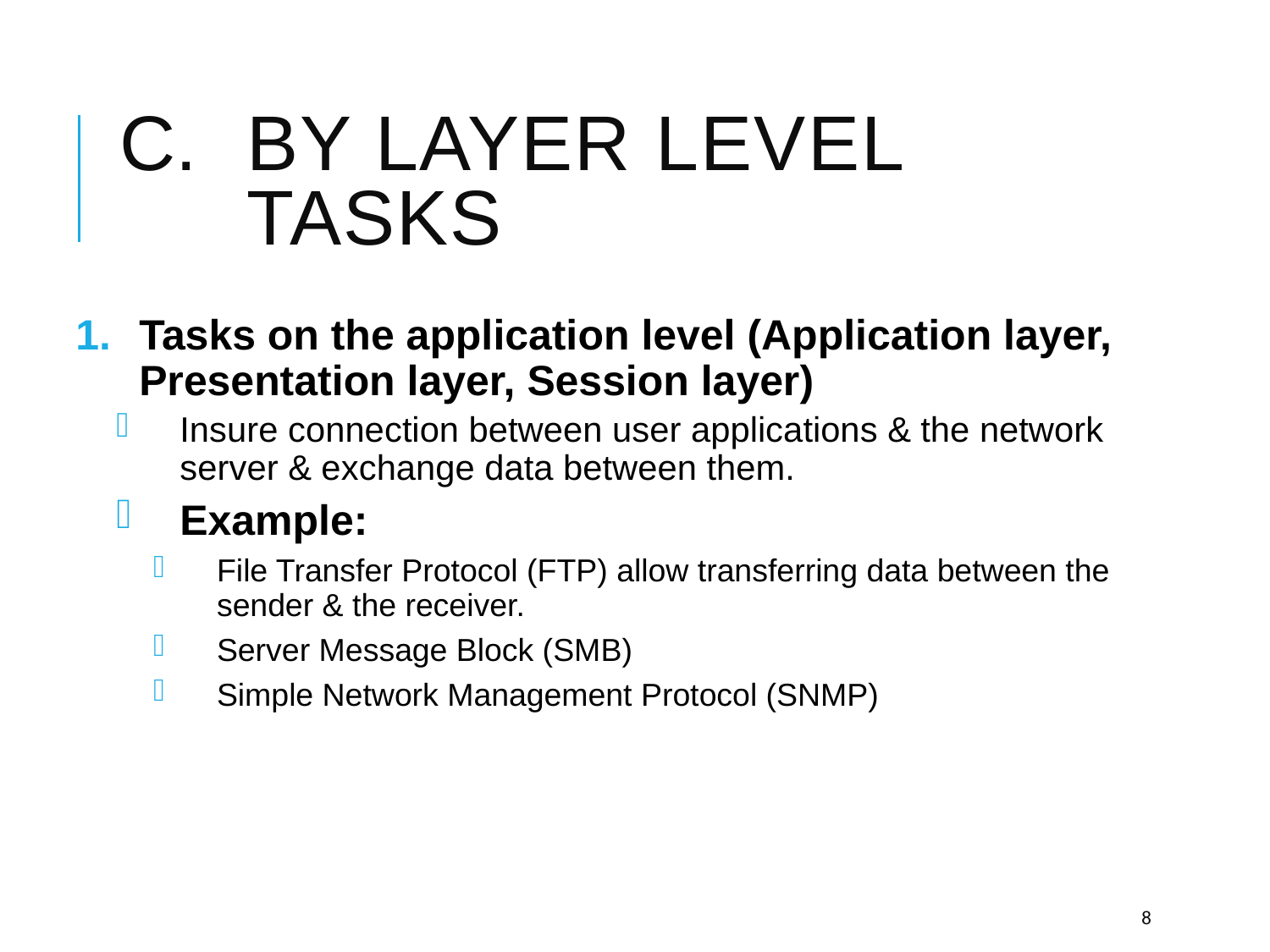

# By Layer Level Tasks
Tasks on the application level (Application layer, Presentation layer, Session layer)
Insure connection between user applications & the network server & exchange data between them.
Example:
File Transfer Protocol (FTP) allow transferring data between the sender & the receiver.
Server Message Block (SMB)
Simple Network Management Protocol (SNMP)

8